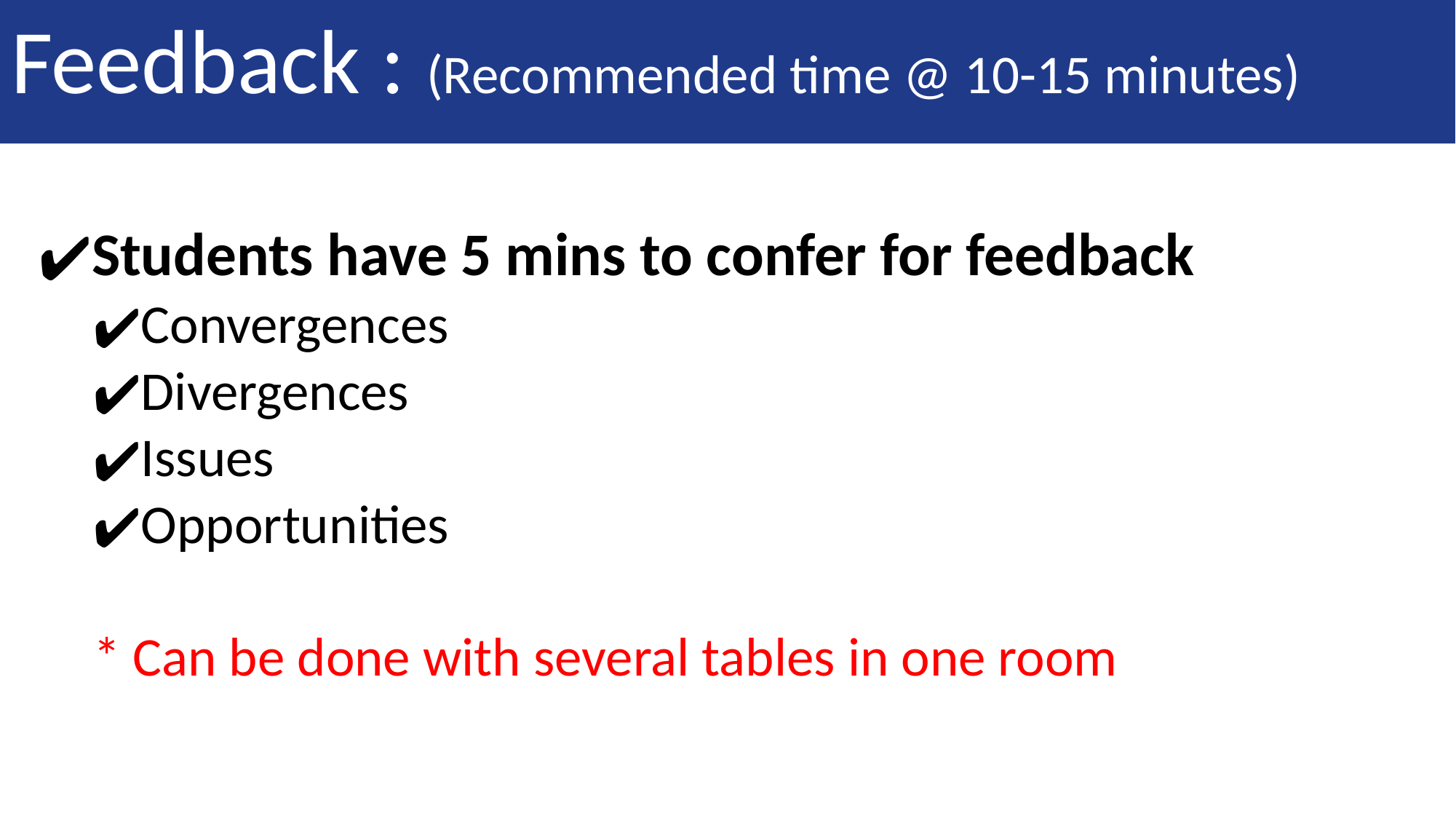

# Feedback : (Recommended time @ 10-15 minutes)
Students have 5 mins to confer for feedback
Convergences
Divergences
Issues
Opportunities

* Can be done with several tables in one room